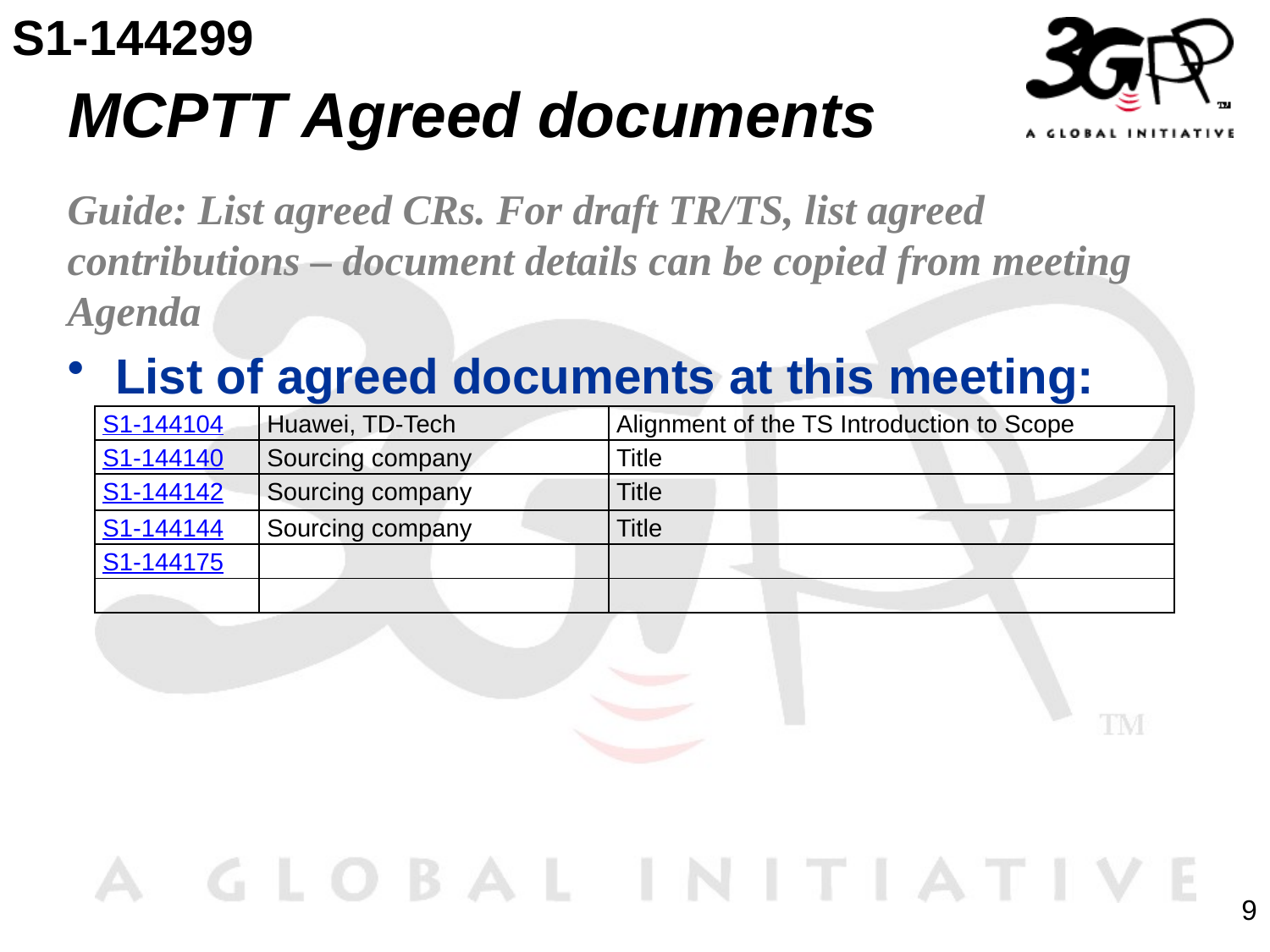

S1-144299
# MCPTT Agreed documents
Guide: List agreed CRs. For draft TR/TS, list agreed contributions – document details can be copied from meeting Agenda
List of agreed documents at this meeting:

| S1-144104 | Huawei, TD-Tech | Alignment of the TS Introduction to Scope |
| --- | --- | --- |
| S1-144140 | Sourcing company | Title |
| S1-144142 | Sourcing company | Title |
| S1-144144 | Sourcing company | Title |
| S1-144175 |  |  |
|  |  |  |
9